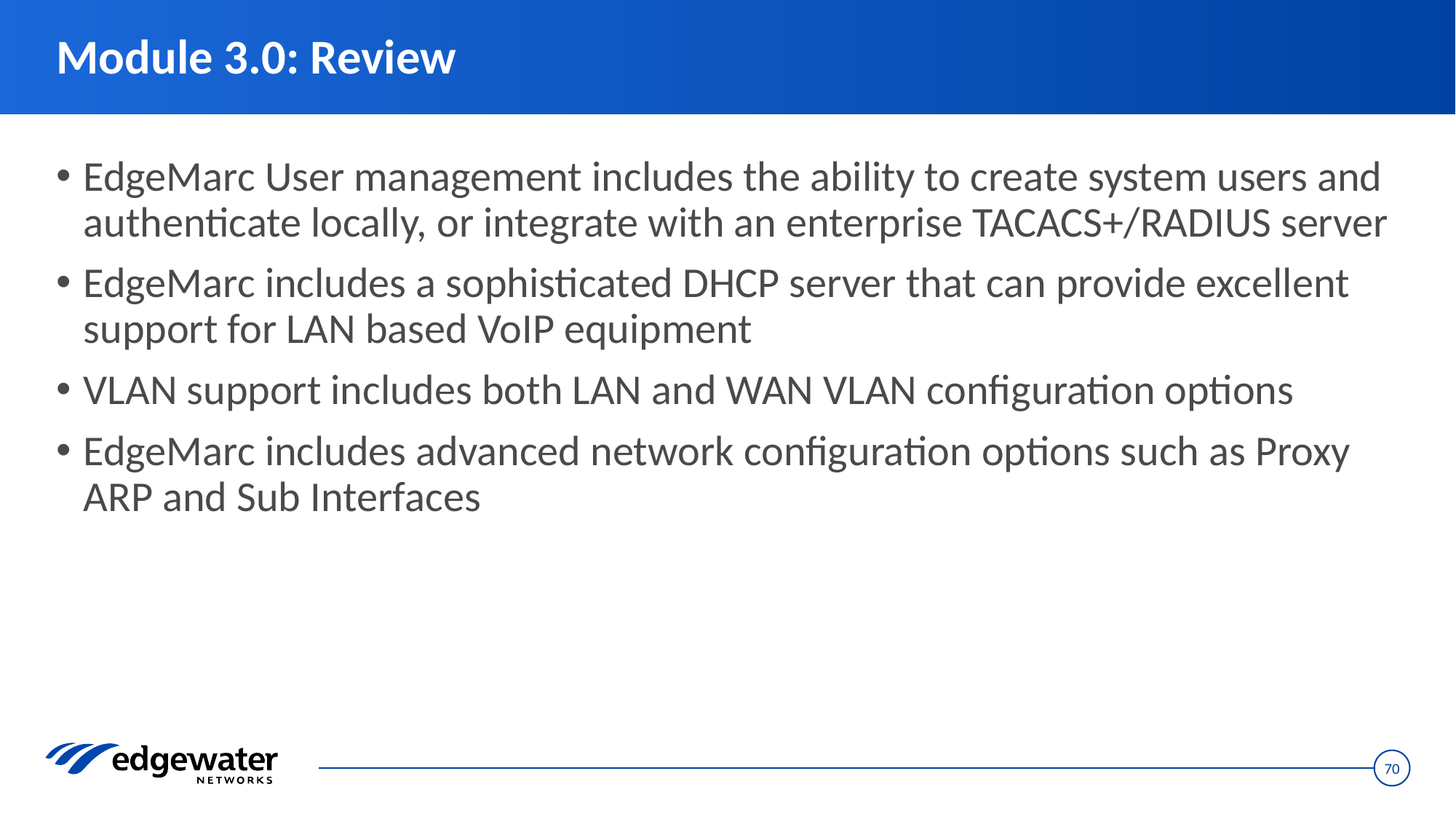

# Module 3.0: Review
EdgeMarc User management includes the ability to create system users and authenticate locally, or integrate with an enterprise TACACS+/RADIUS server
EdgeMarc includes a sophisticated DHCP server that can provide excellent support for LAN based VoIP equipment
VLAN support includes both LAN and WAN VLAN configuration options
EdgeMarc includes advanced network configuration options such as Proxy ARP and Sub Interfaces